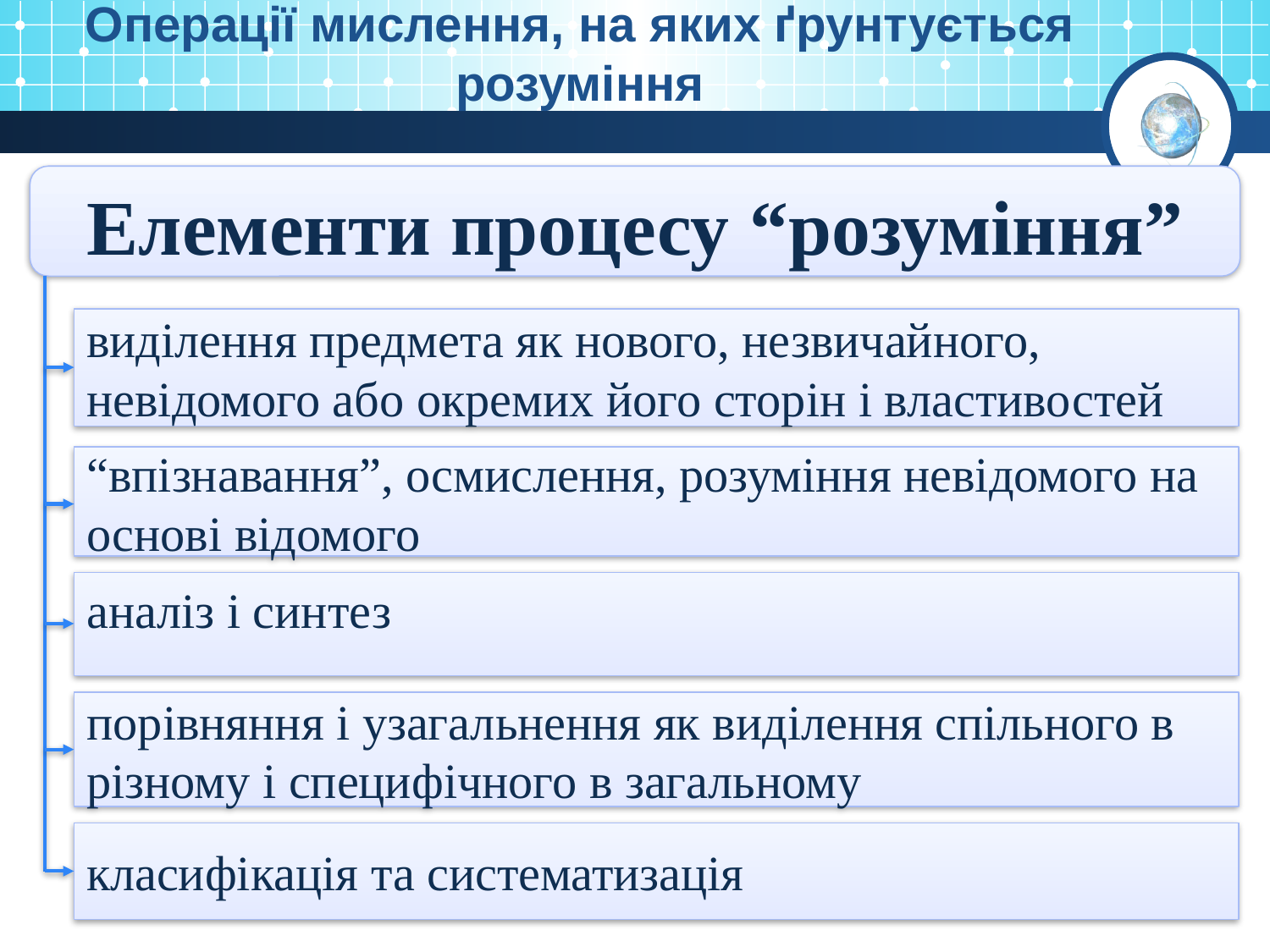

Операції мислення, на яких ґрунтується розуміння
Елементи процесу “розуміння”
виділення предмета як нового, незвичайного, невідомого або окремих його сторін і властивостей
“впізнавання”, осмислення, розуміння невідомого на основі відомого
аналіз і синтез
порівняння і узагальнення як виділення спільного в різному і специфічного в загальному
класифікація та систематизація